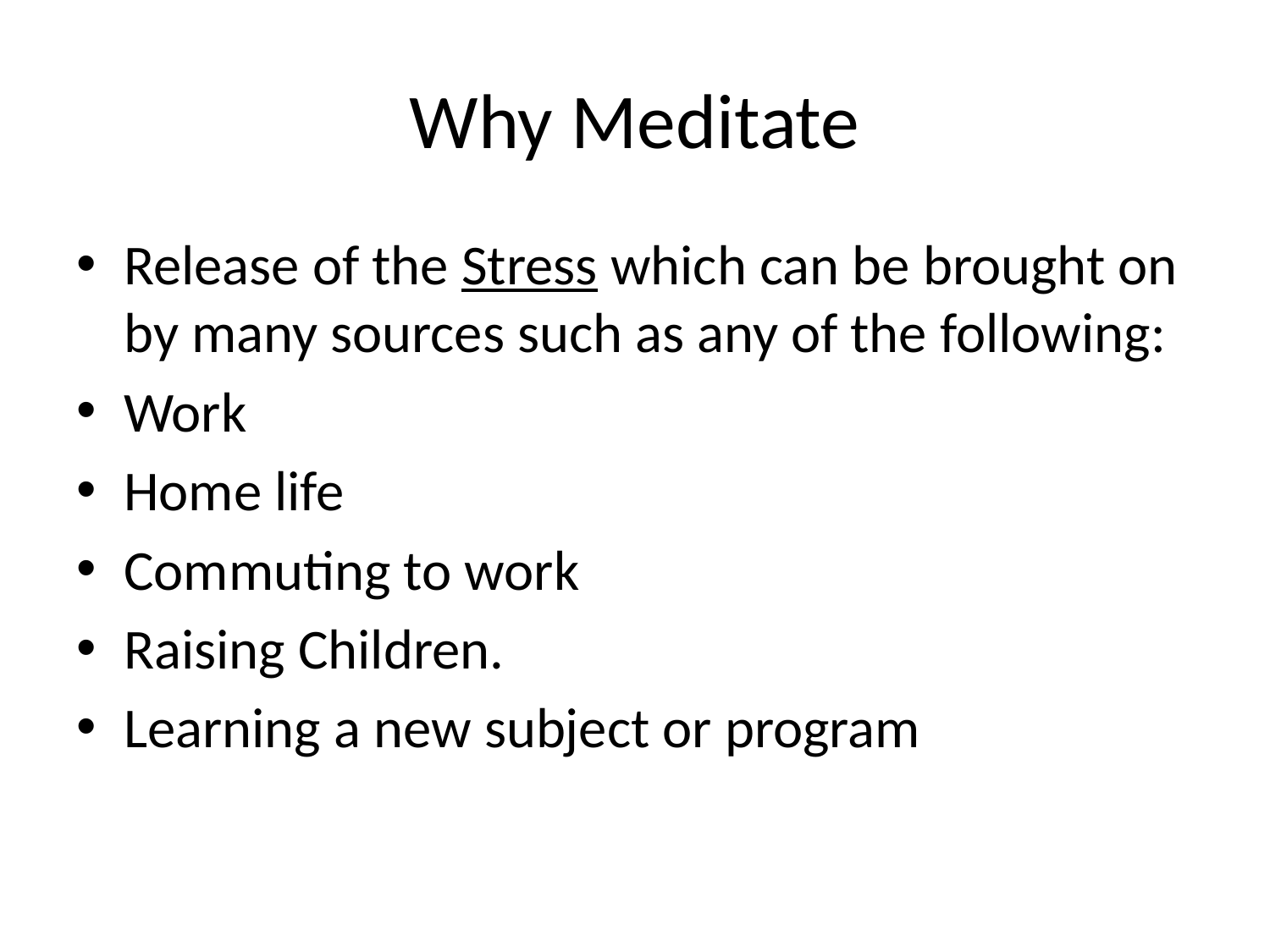

# Why Meditate
Release of the Stress which can be brought on by many sources such as any of the following:
Work
Home life
Commuting to work
Raising Children.
Learning a new subject or program